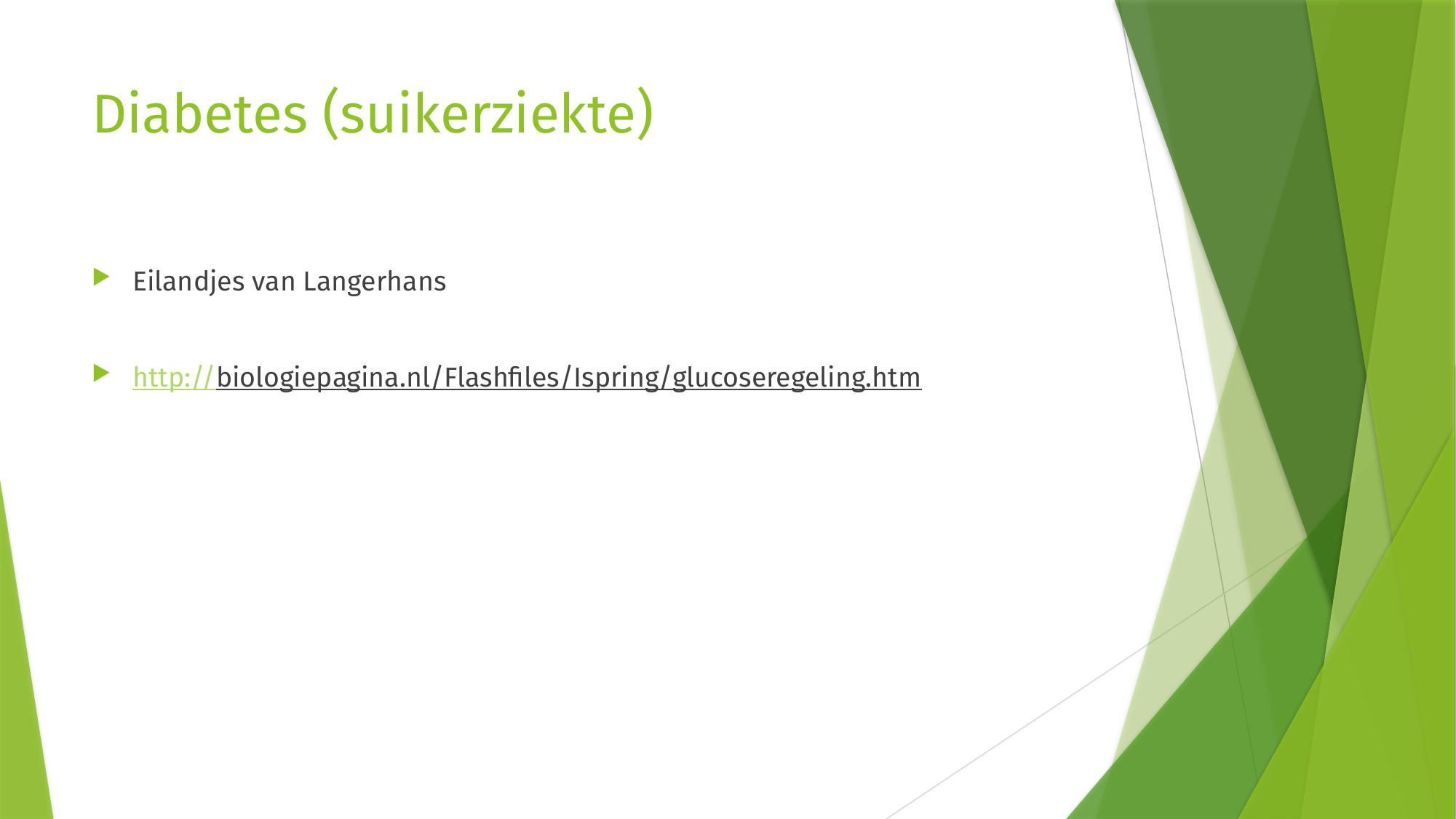

# Diabetes (suikerziekte)
Eilandjes van Langerhans

http://biologiepagina.nl/Flashfiles/Ispring/glucoseregeling.htm